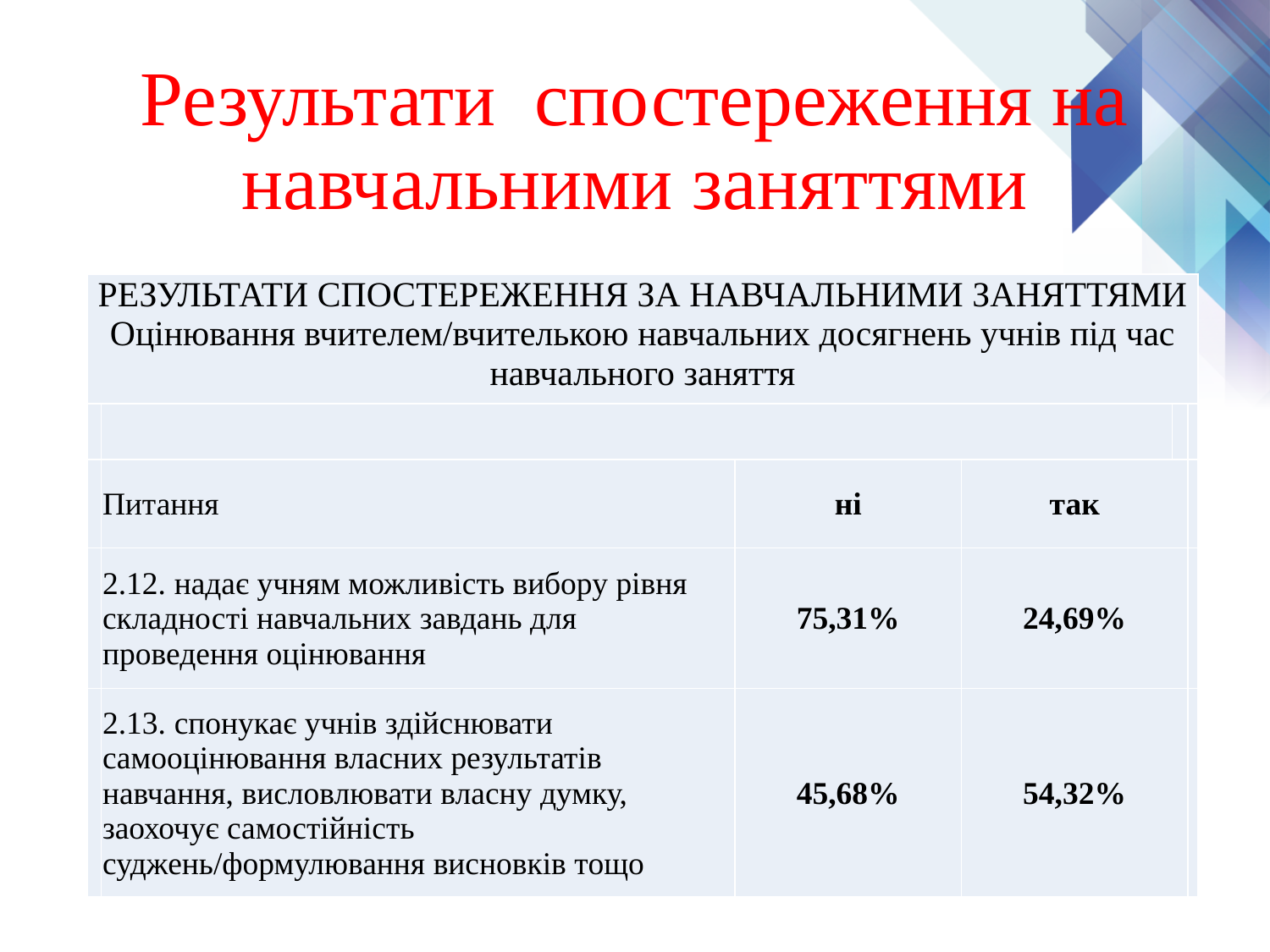

# Результати  спостереження на навчальними заняттями
| РЕЗУЛЬТАТИ СПОСТЕРЕЖЕННЯ ЗА НАВЧАЛЬНИМИ ЗАНЯТТЯМИ Оцінювання вчителем/вчителькою навчальних досягнень учнів під час навчального заняття |  |  |  |  |  |
| --- | --- | --- | --- | --- | --- |
|  |  |  |  |  |  |
|  | Питання | ні | так |  |  |
|  | 2.12. надає учням можливість вибору рівня складності навчальних завдань для проведення оцінювання | 75,31% | 24,69% |  |  |
|  | 2.13. спонукає учнів здійснювати самооцінювання власних результатів навчання, висловлювати власну думку, заохочує самостійність суджень/формулювання висновків тощо | 45,68% | 54,32% |  |  |